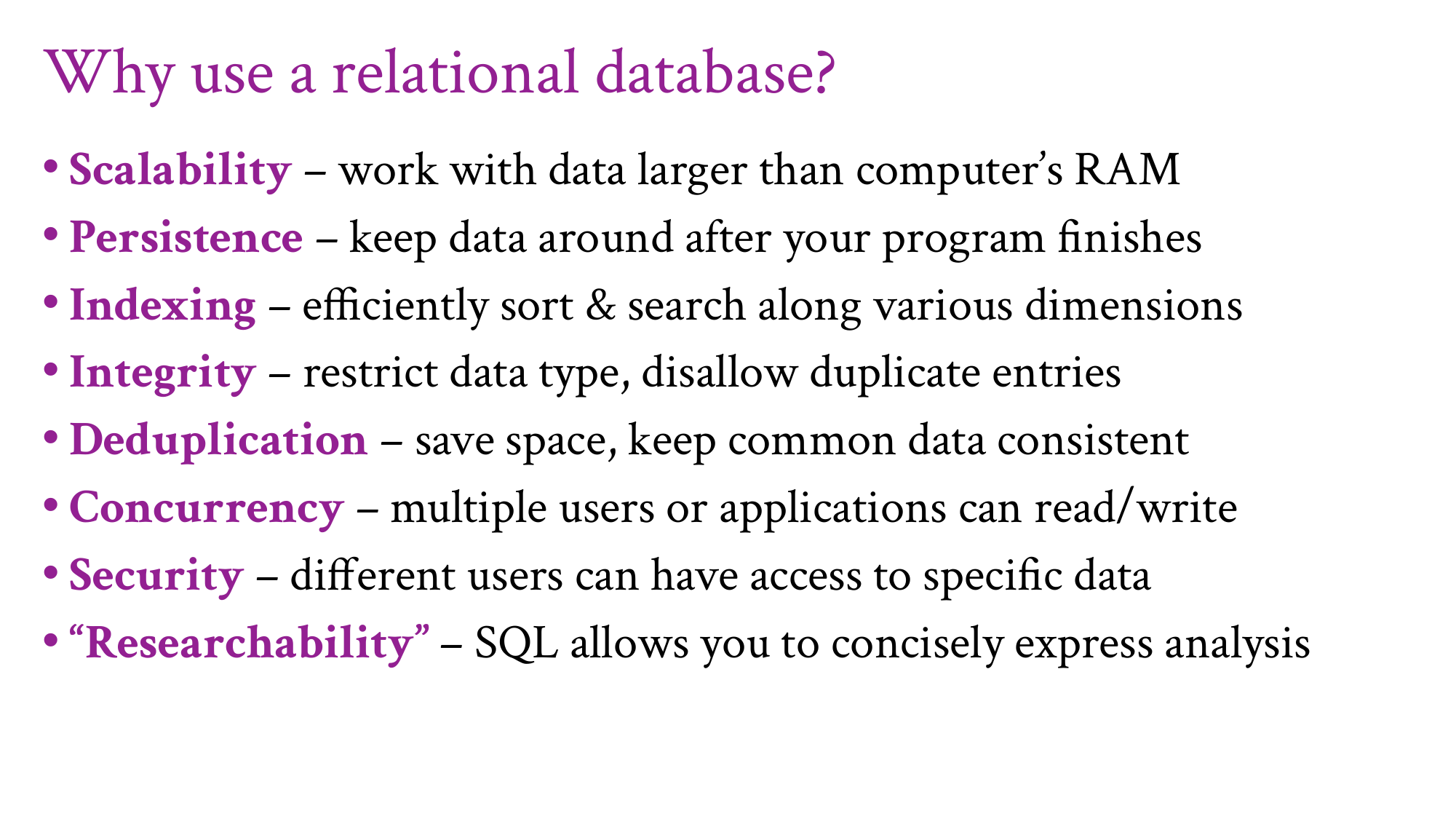

# Why use a relational database?
Scalability – work with data larger than computer’s RAM
Persistence – keep data around after your program finishes
Indexing – efficiently sort & search along various dimensions
Integrity – restrict data type, disallow duplicate entries
Deduplication – save space, keep common data consistent
Concurrency – multiple users or applications can read/write
Security – different users can have access to specific data
“Researchability” – SQL allows you to concisely express analysis